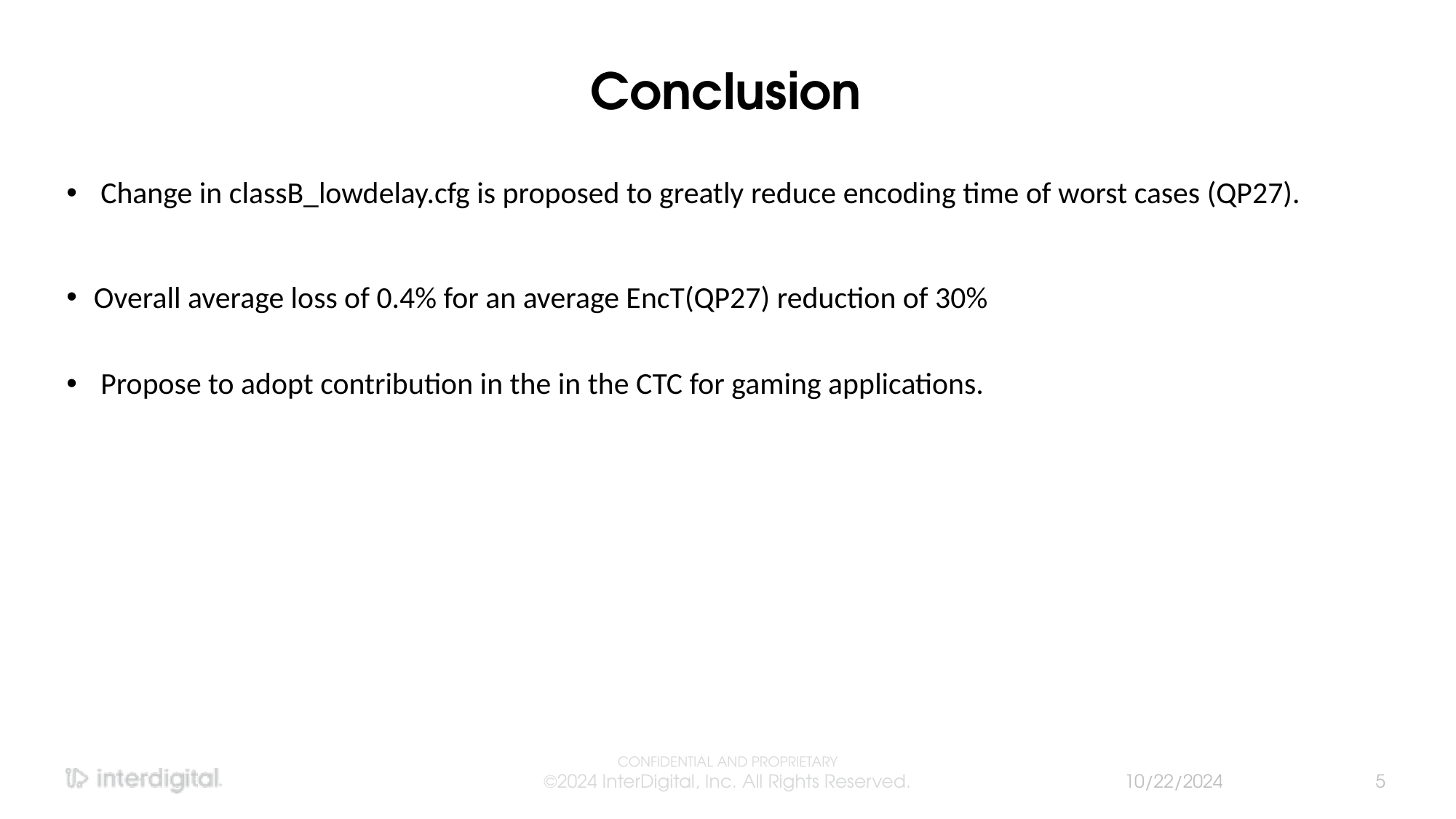

# Conclusion
Change in classB_lowdelay.cfg is proposed to greatly reduce encoding time of worst cases (QP27).

Overall average loss of 0.4% for an average EncT(QP27) reduction of 30%

Propose to adopt contribution in the in the CTC for gaming applications.
CONFIDENTIAL AND PROPRIETARY
©2024 InterDigital, Inc. All Rights Reserved.
10/22/2024
5